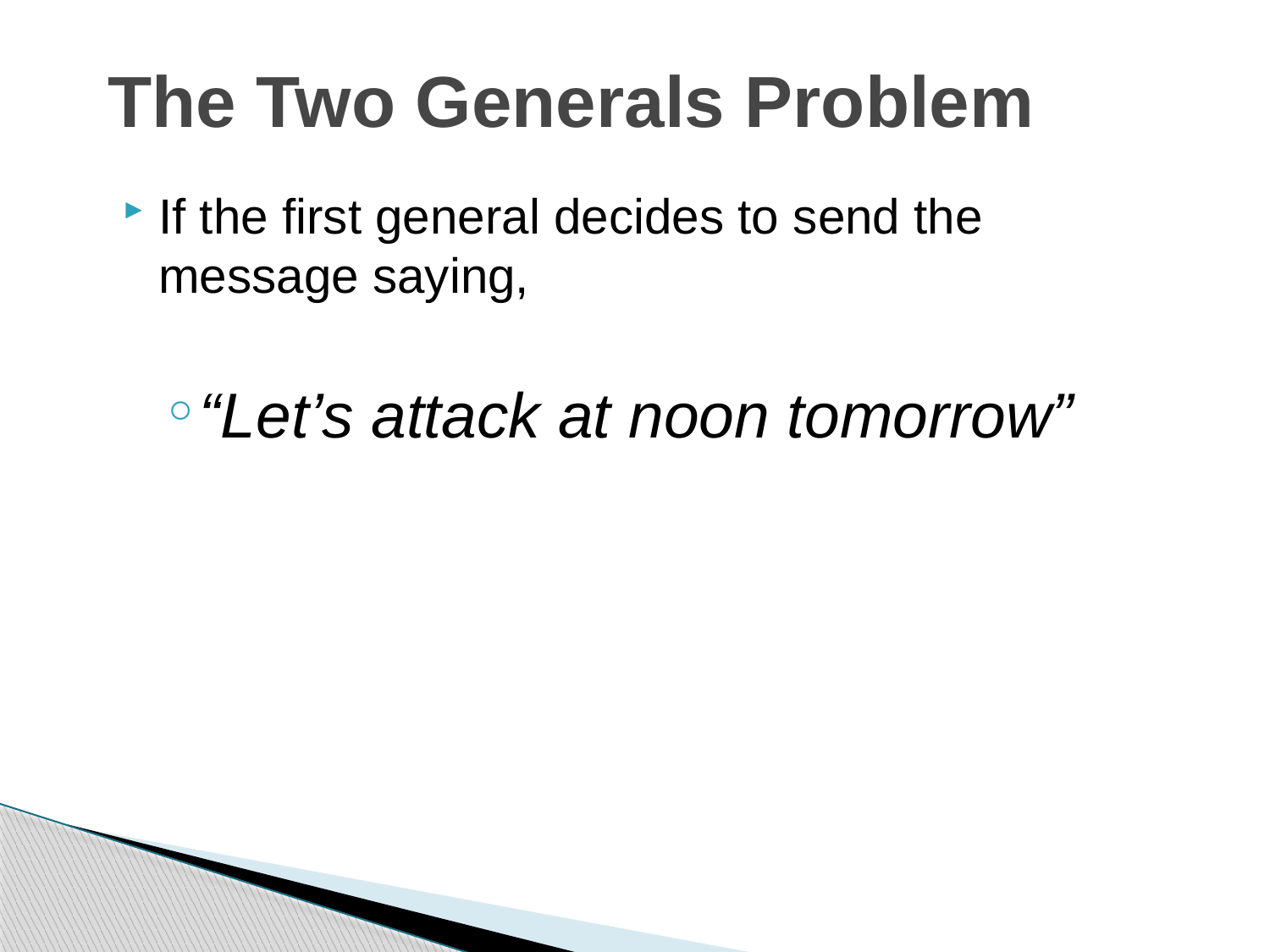

# The Two Generals Problem
If the first general decides to send the message saying,

“Let’s attack at noon tomorrow”